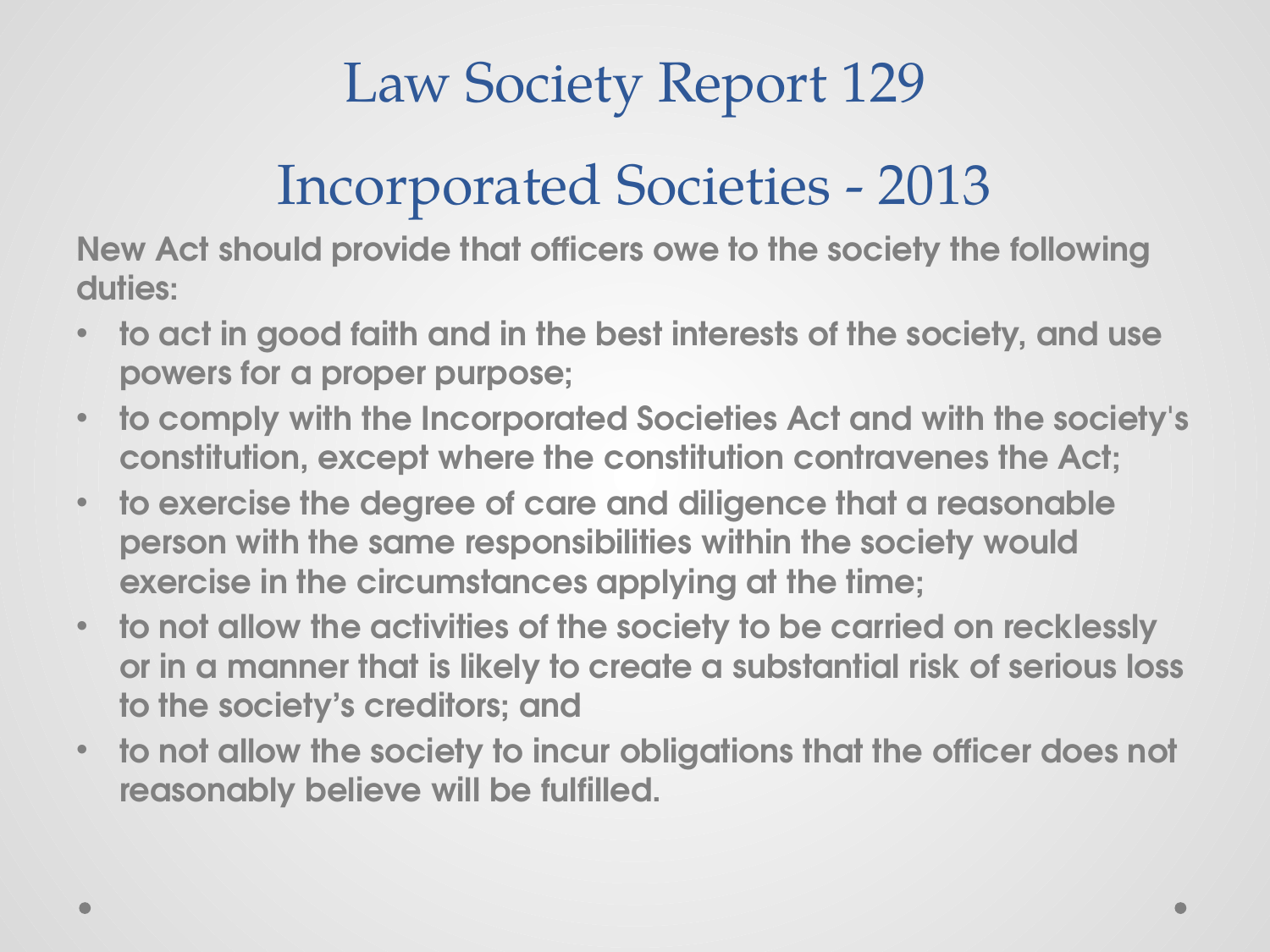

# Law Society Report 129 Incorporated Societies - 2013
New Act should provide that officers owe to the society the following duties:
to act in good faith and in the best interests of the society, and use powers for a proper purpose;
to comply with the Incorporated Societies Act and with the society's constitution, except where the constitution contravenes the Act;
to exercise the degree of care and diligence that a reasonable person with the same responsibilities within the society would exercise in the circumstances applying at the time;
to not allow the activities of the society to be carried on recklessly or in a manner that is likely to create a substantial risk of serious loss to the society’s creditors; and
to not allow the society to incur obligations that the officer does not reasonably believe will be fulfilled.